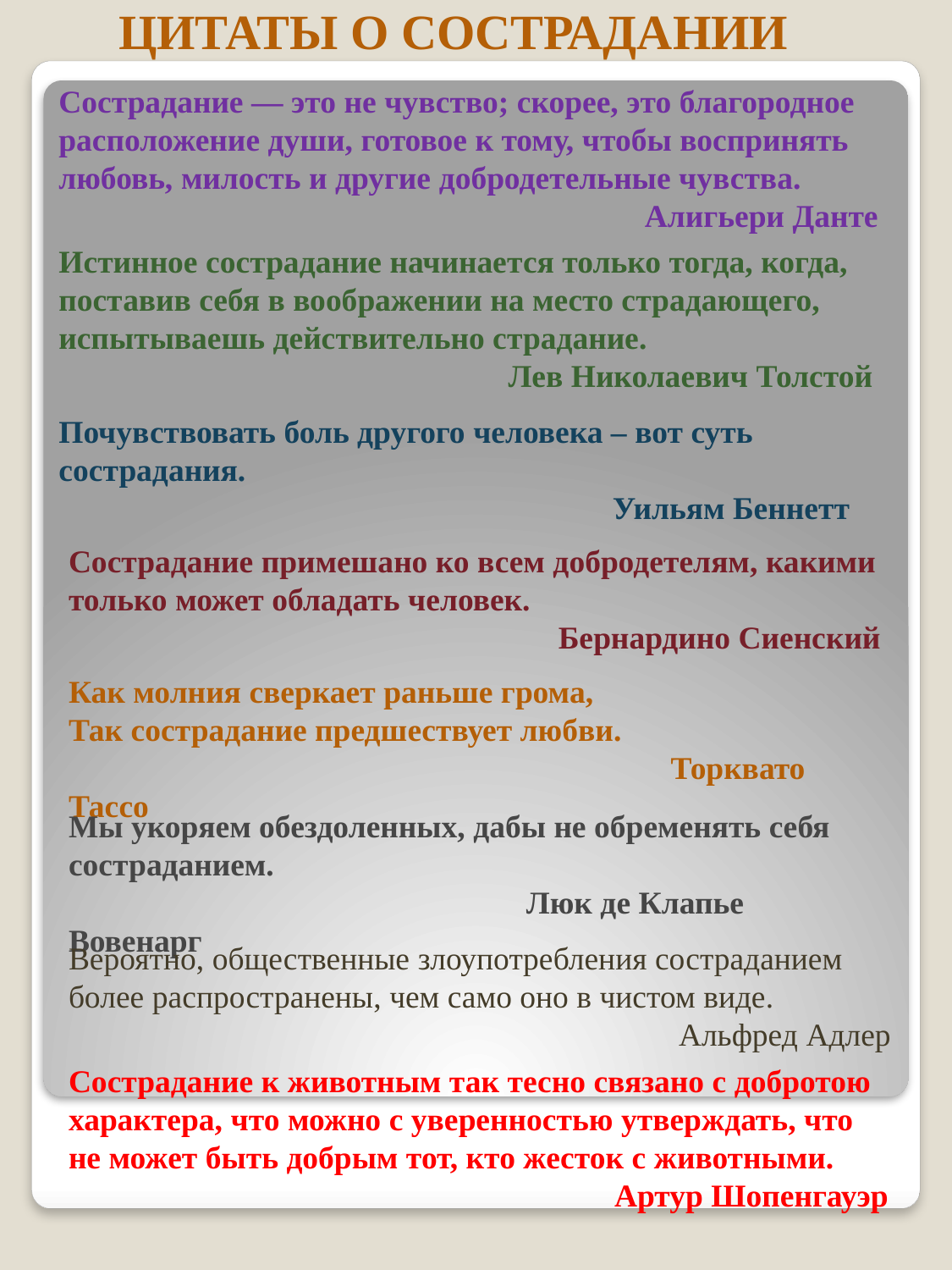

ЦИТАТЫ О СОСТРАДАНИИ
Сострадание — это не чувство; скорее, это благородное расположение души, готовое к тому, чтобы воспринять любовь, милость и другие добродетельные чувства.
                                                                         Алигьери Данте
Истинное сострадание начинается только тогда, когда, поставив себя в воображении на место страдающего, испытываешь действительно страдание.
                                                        Лев Николаевич Толстой
Почувствовать боль другого человека – вот суть сострадания.
                                                                     Уильям Беннетт
Сострадание примешано ко всем добродетелям, какими только может обладать человек.
                                                             Бернардино Сиенский
Как молния сверкает раньше грома,
Так сострадание предшествует любви.
                                                                           Торквато Тассо
Мы укоряем обездоленных, дабы не обременять себя состраданием.
                                                         Люк де Клапье Вовенарг
Вероятно, общественные злоупотребления состраданием более распространены, чем само оно в чистом виде.
                                                                            Альфред Адлер
Сострадание к животным так тесно связано с добротою характера, что можно с уверенностью утверждать, что не может быть добрым тот, кто жесток с животными.
                                                                    Артур Шопенгауэр